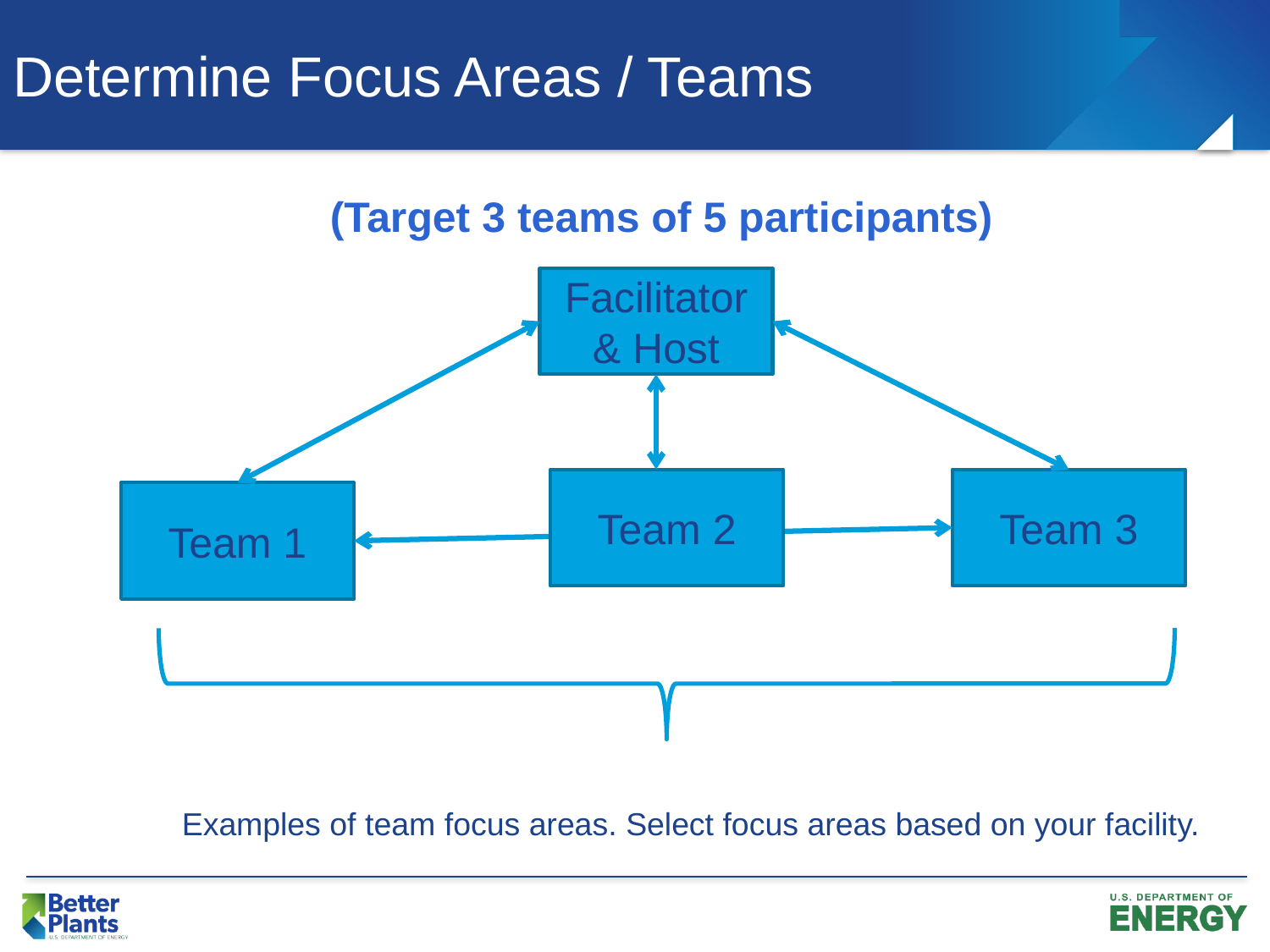

# Determine Focus Areas / Teams

(Target 3 teams of 5 participants)
Facilitator
& Host
Team 2
Team 3
Team 1
Examples of team focus areas. Select focus areas based on your facility.